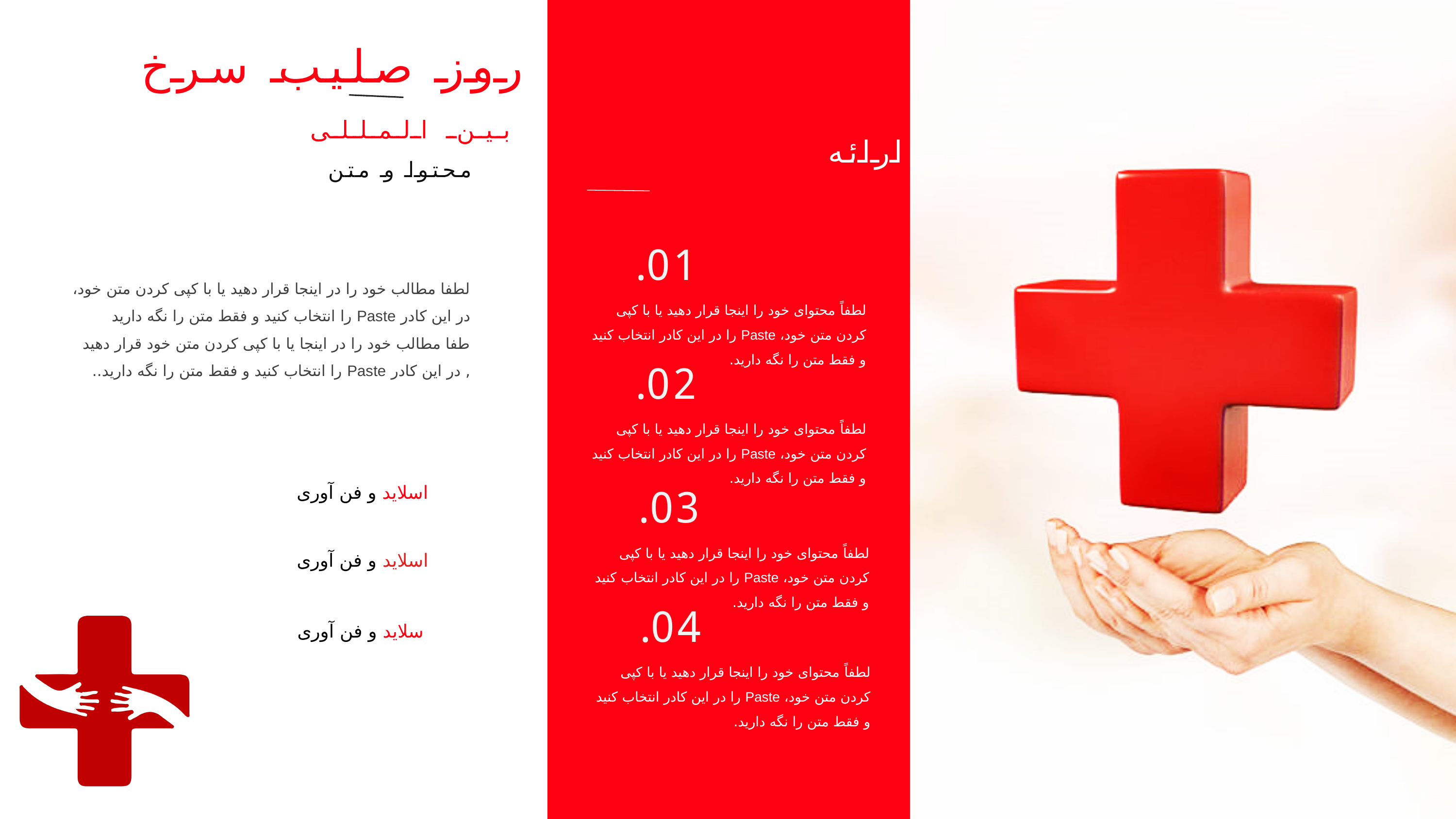

روز صلیب سرخ

بین المللی
ارائه
محتوا و متن

01.
لطفا مطالب خود را در اینجا قرار دهید یا با کپی کردن متن خود،
در این کادر Paste را انتخاب کنید و فقط متن را نگه دارید
طفا مطالب خود را در اینجا یا با کپی کردن متن خود قرار دهید
, در این کادر Paste را انتخاب کنید و فقط متن را نگه دارید..

لطفاً محتوای خود را اینجا قرار دهید یا با کپی کردن متن خود، Paste را در این کادر انتخاب کنید و فقط متن را نگه دارید.
02.
لطفاً محتوای خود را اینجا قرار دهید یا با کپی کردن متن خود، Paste را در این کادر انتخاب کنید و فقط متن را نگه دارید.

01
03.
اسلاید و فن آوری
لطفاً محتوای خود را اینجا قرار دهید یا با کپی کردن متن خود، Paste را در این کادر انتخاب کنید و فقط متن را نگه دارید.

02
اسلاید و فن آوری
04.

03
سلاید و فن آوری
لطفاً محتوای خود را اینجا قرار دهید یا با کپی کردن متن خود، Paste را در این کادر انتخاب کنید و فقط متن را نگه دارید.